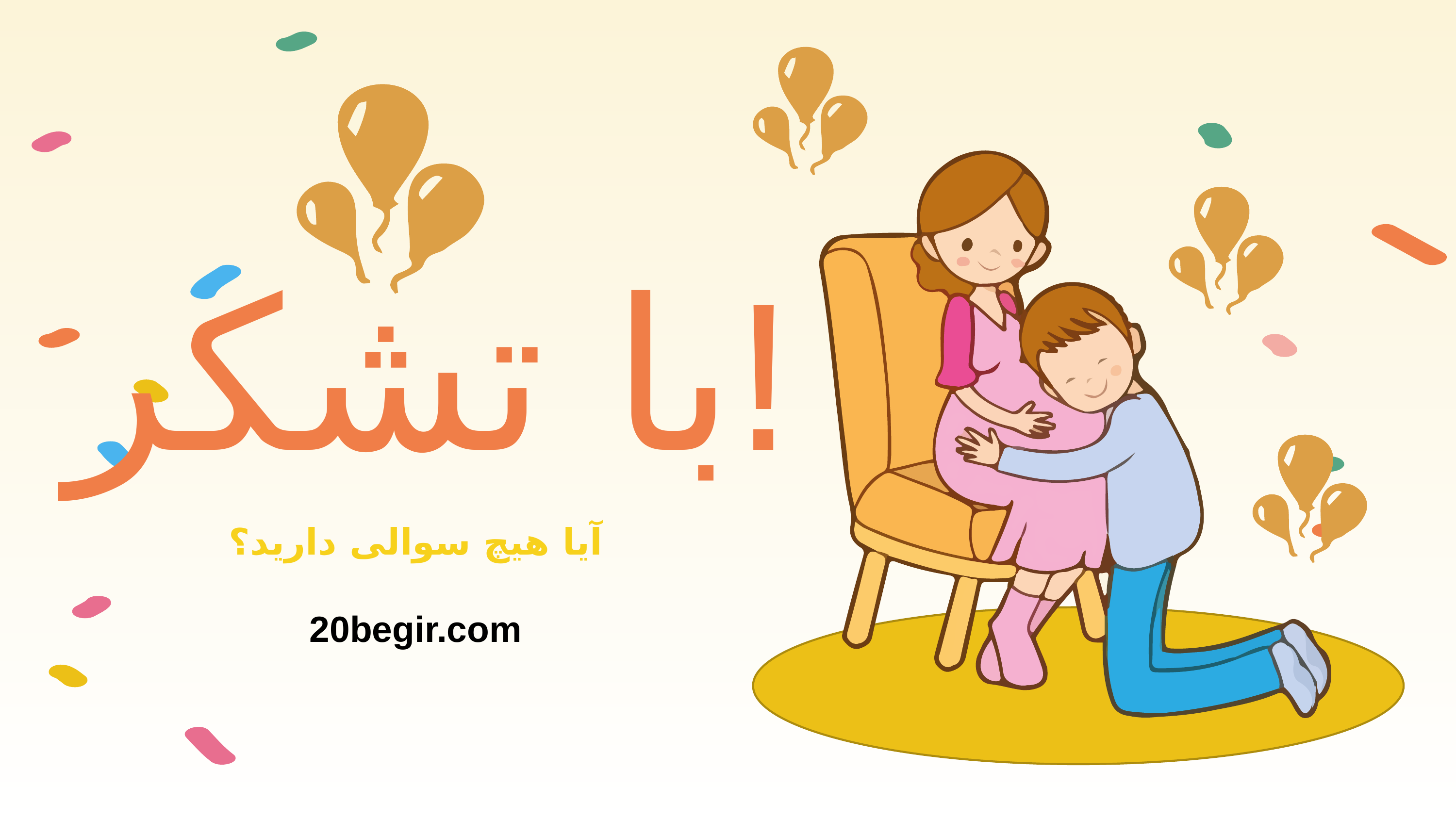

# با تشکر!

آیا هیچ سوالی دارید؟

20begir.com